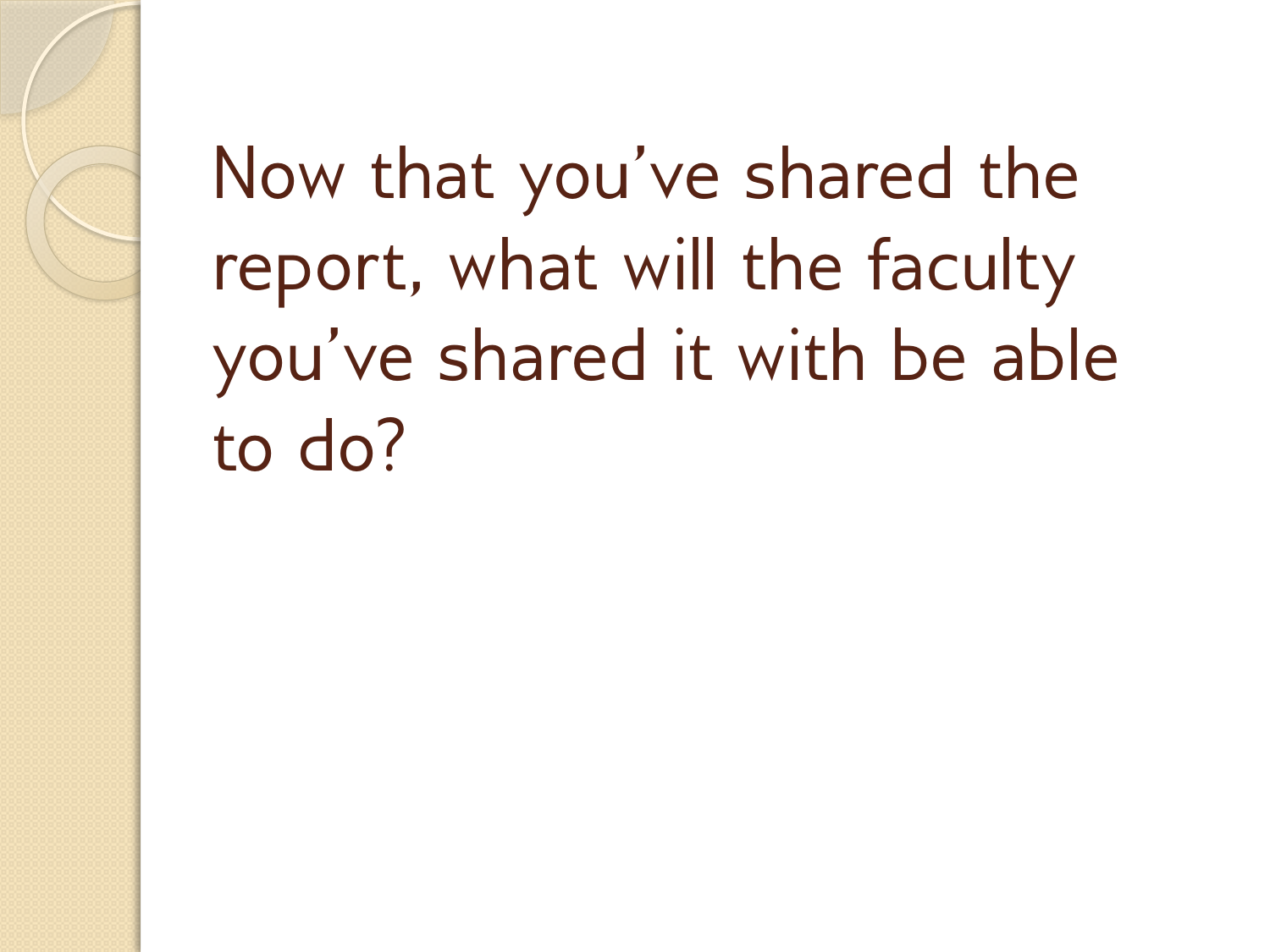

# Now that you’ve shared the report, what will the faculty you’ve shared it with be able to do?